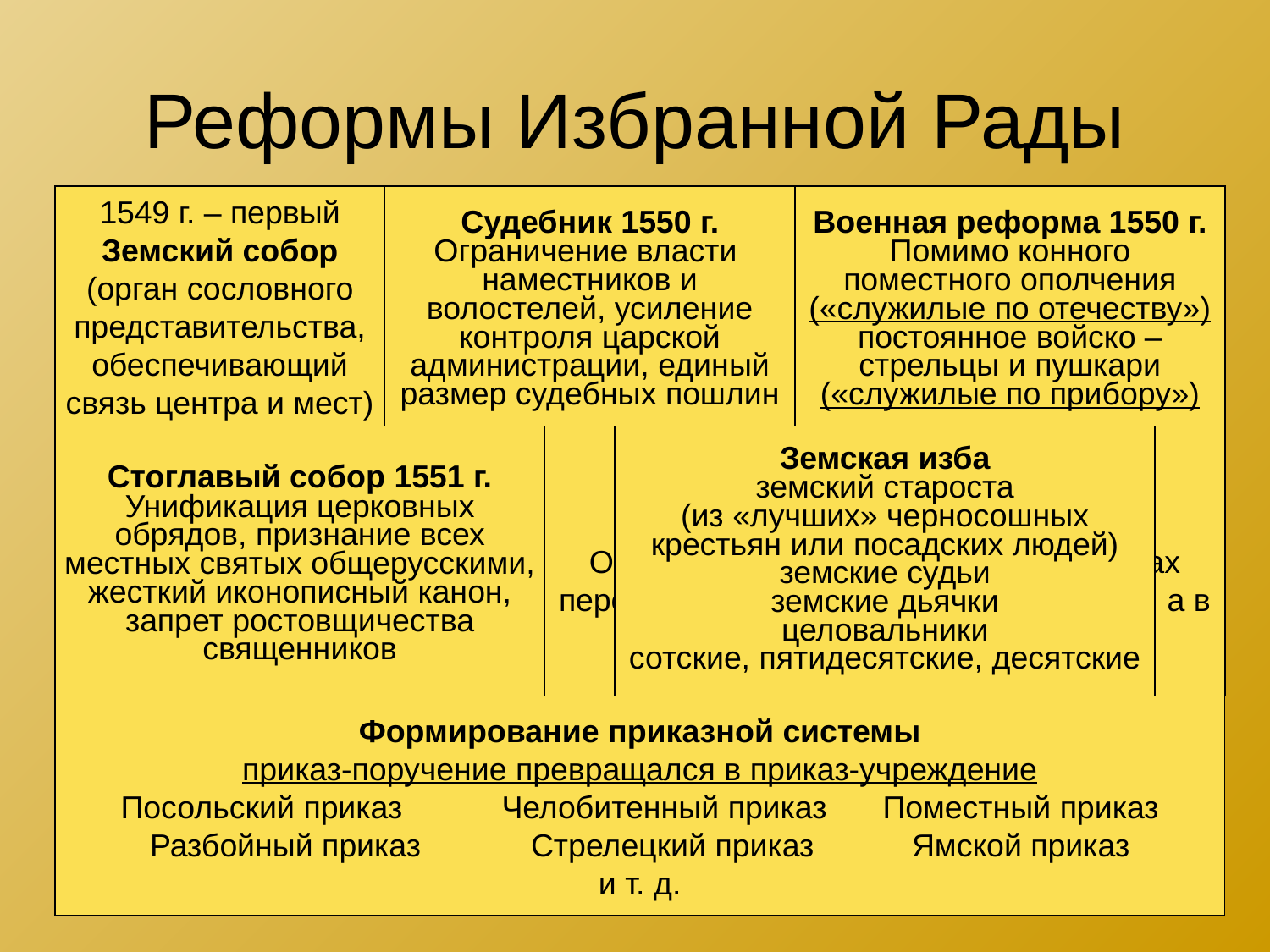

# Реформы Избранной Рады
1549 г. – первый
Земский собор
(орган сословного
представительства,
обеспечивающий
связь центра и мест)
Судебник 1550 г.
Ограничение власти
наместников и
волостелей, усиление
контроля царской
администрации, единый
размер судебных пошлин
Военная реформа 1550 г.
Помимо конного
поместного ополчения
(«служилые по отечеству»)
постоянное войско –
стрельцы и пушкари
(«служилые по прибору»)
Стоглавый собор 1551 г.
Унификация церковных
обрядов, признание всех
местных святых общерусскими,
жесткий иконописный канон,
запрет ростовщичества
священников
Продолжение губной реформы
(1555-1556 гг.)
Отмена кормлений, вся власть в уездах
перешла к губным и земским старостам, а в
городах – к излюбленным головам
Земская изба
земский староста
(из «лучших» черносошных
крестьян или посадских людей)
земские судьи
земские дьячки
целовальники
сотские, пятидесятские, десятские
Формирование приказной системы
приказ-поручение превращался в приказ-учреждение
Посольский приказ	Челобитенный приказ	Поместный приказ
Разбойный приказ	Стрелецкий приказ	Ямской приказ
и т. д.